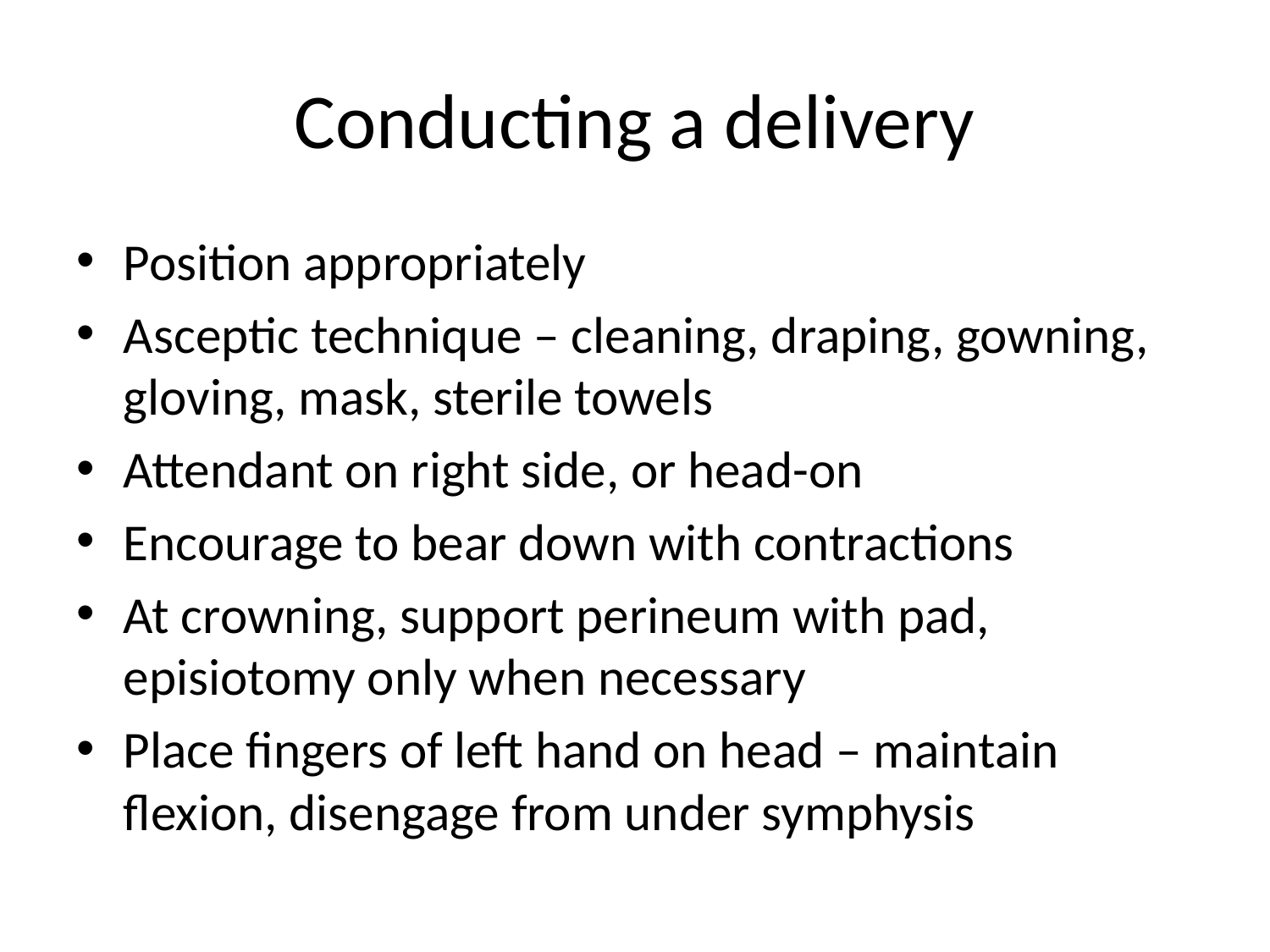

# Conducting a delivery
Position appropriately
Asceptic technique – cleaning, draping, gowning, gloving, mask, sterile towels
Attendant on right side, or head-on
Encourage to bear down with contractions
At crowning, support perineum with pad, episiotomy only when necessary
Place fingers of left hand on head – maintain flexion, disengage from under symphysis